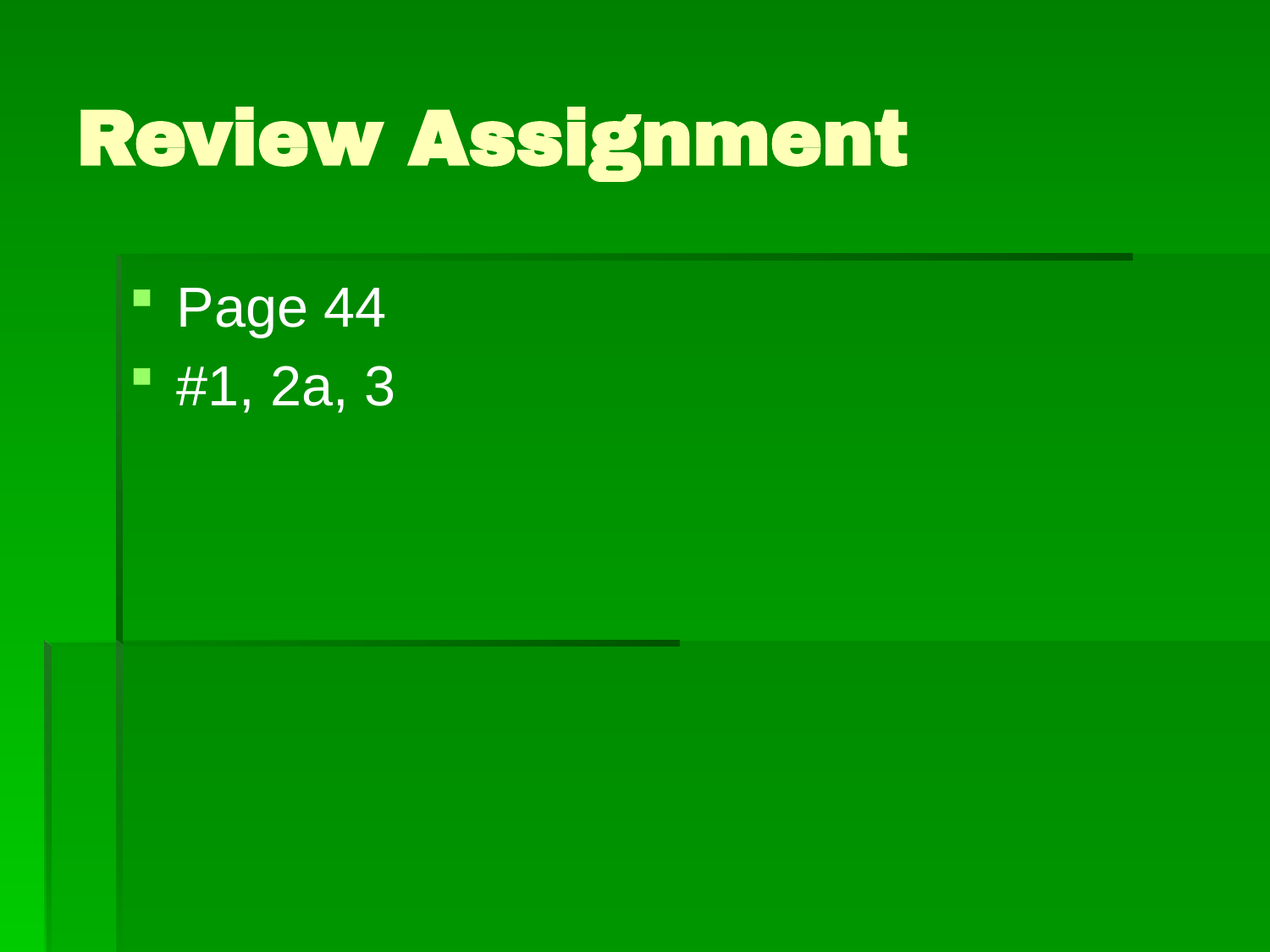

# Review Assignment
Page 44
#1, 2a, 3